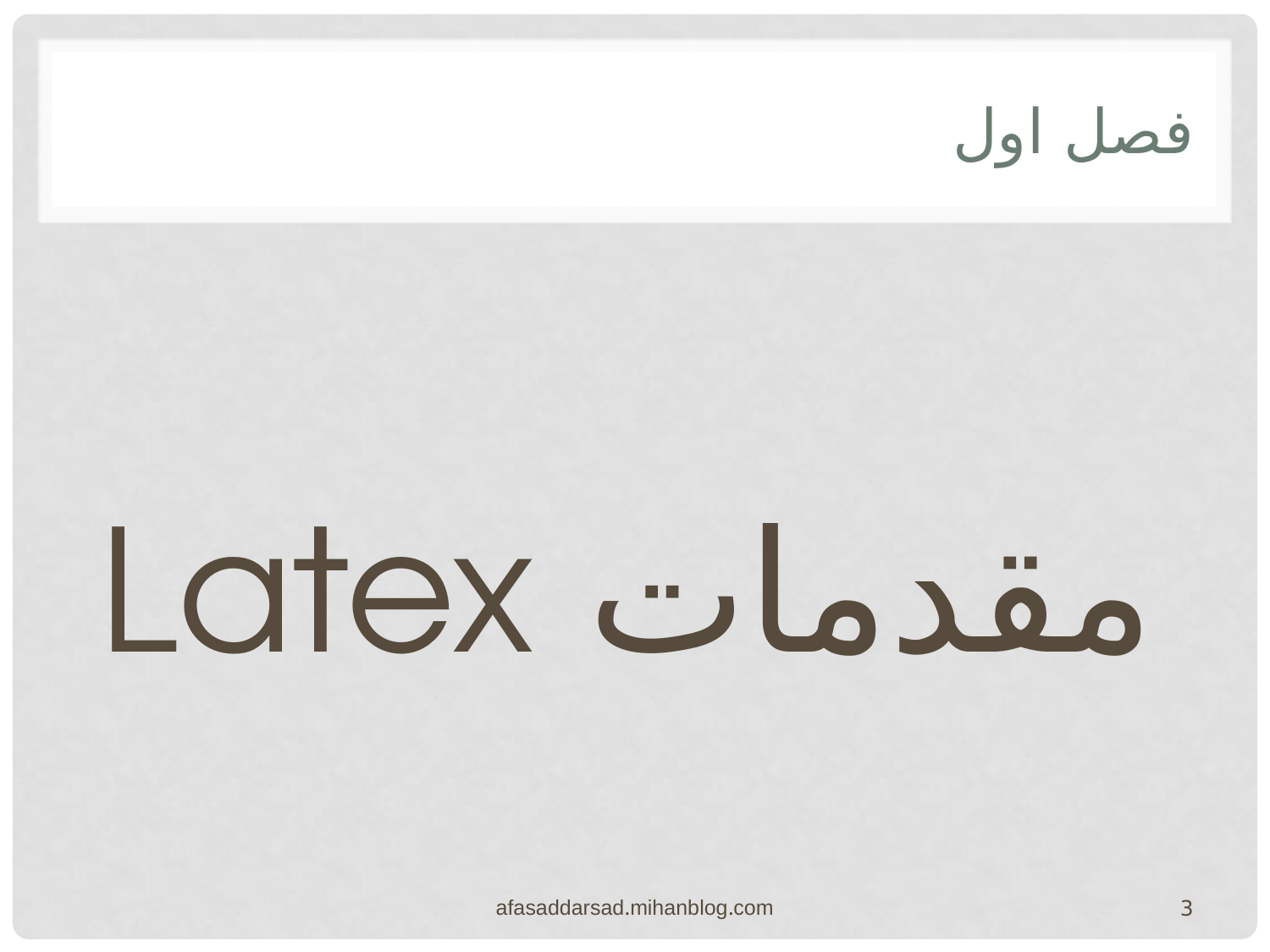

# فصل اول
مقدمات Latex
afasaddarsad.mihanblog.com
3